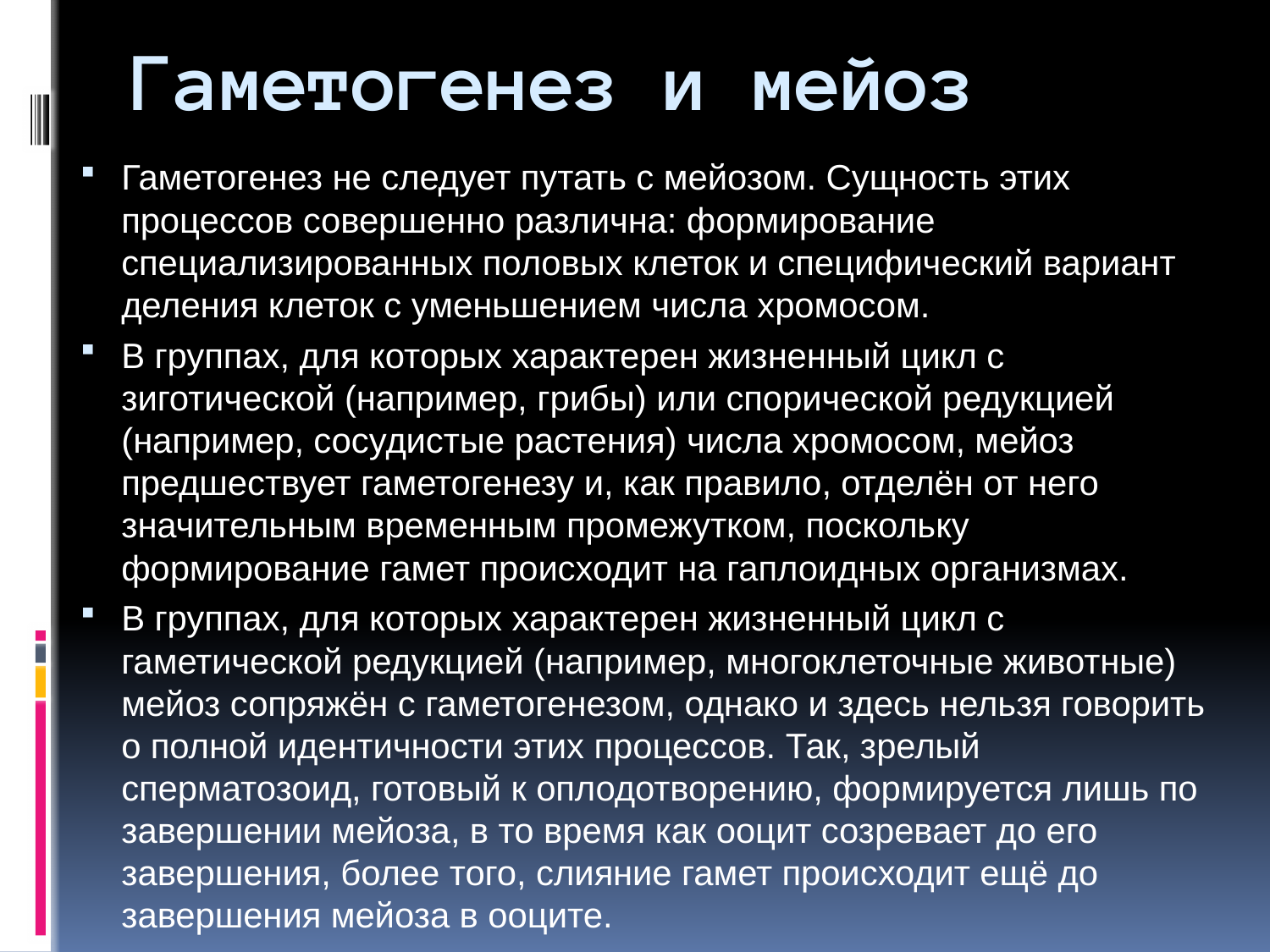

# Гаметогенез и мейоз
Гаметогенез не следует путать с мейозом. Сущность этих процессов совершенно различна: формирование специализированных половых клеток и специфический вариант деления клеток с уменьшением числа хромосом.
В группах, для которых характерен жизненный цикл с зиготической (например, грибы) или спорической редукцией (например, сосудистые растения) числа хромосом, мейоз предшествует гаметогенезу и, как правило, отделён от него значительным временным промежутком, поскольку формирование гамет происходит на гаплоидных организмах.
В группах, для которых характерен жизненный цикл с гаметической редукцией (например, многоклеточные животные) мейоз сопряжён с гаметогенезом, однако и здесь нельзя говорить о полной идентичности этих процессов. Так, зрелый сперматозоид, готовый к оплодотворению, формируется лишь по завершении мейоза, в то время как ооцит созревает до его завершения, более того, слияние гамет происходит ещё до завершения мейоза в ооците.